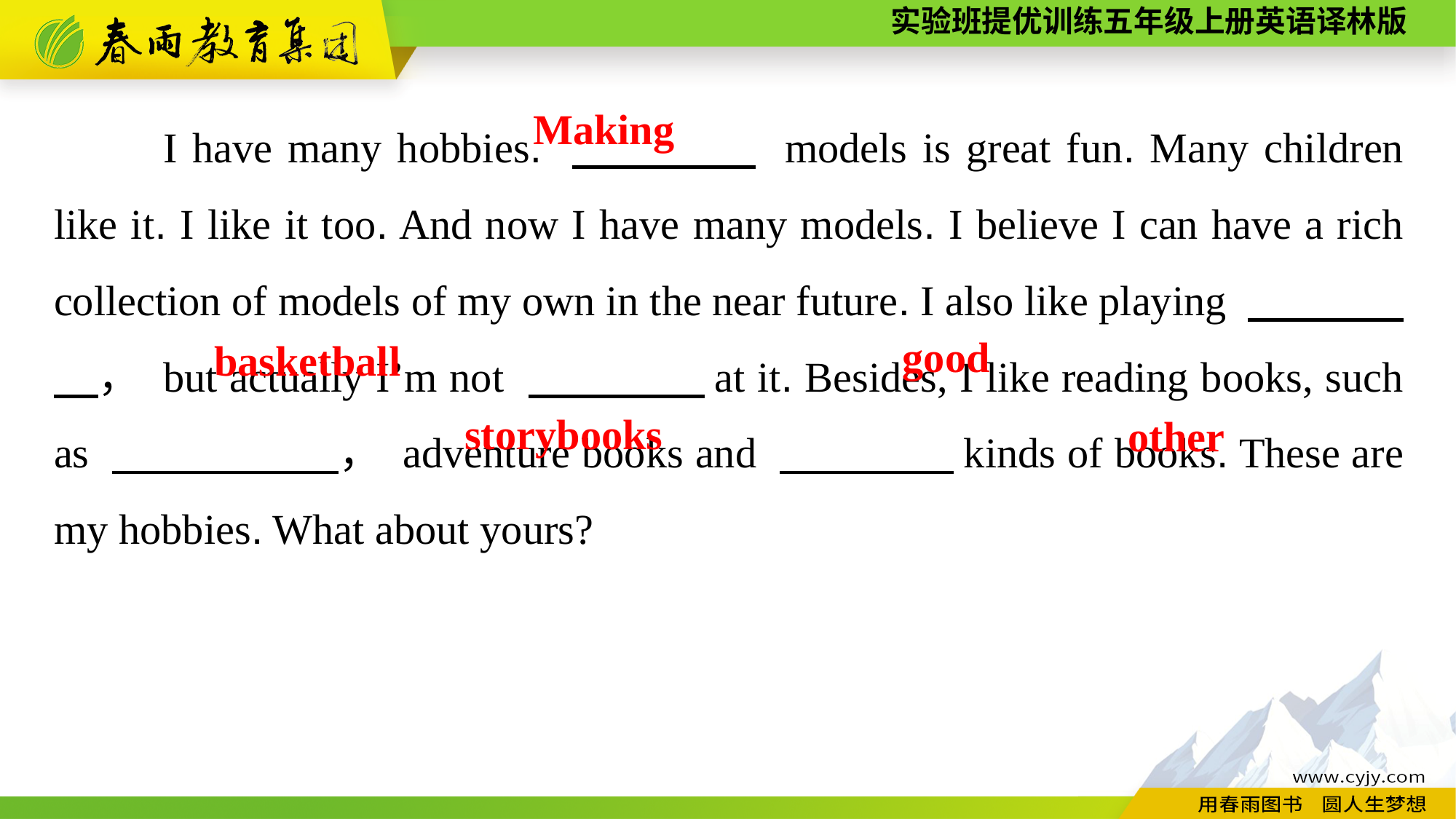

I have many hobbies. 　　　　 models is great fun. Many children like it. I like it too. And now I have many models. I believe I can have a rich collection of models of my own in the near future. I also like playing 　　　    　， but actually I’m not 　　　　at it. Besides, I like reading books, such as 　　　     　， adventure books and 　　　　kinds of books. These are my hobbies. What about yours?
Making
good
basketball
storybooks
other